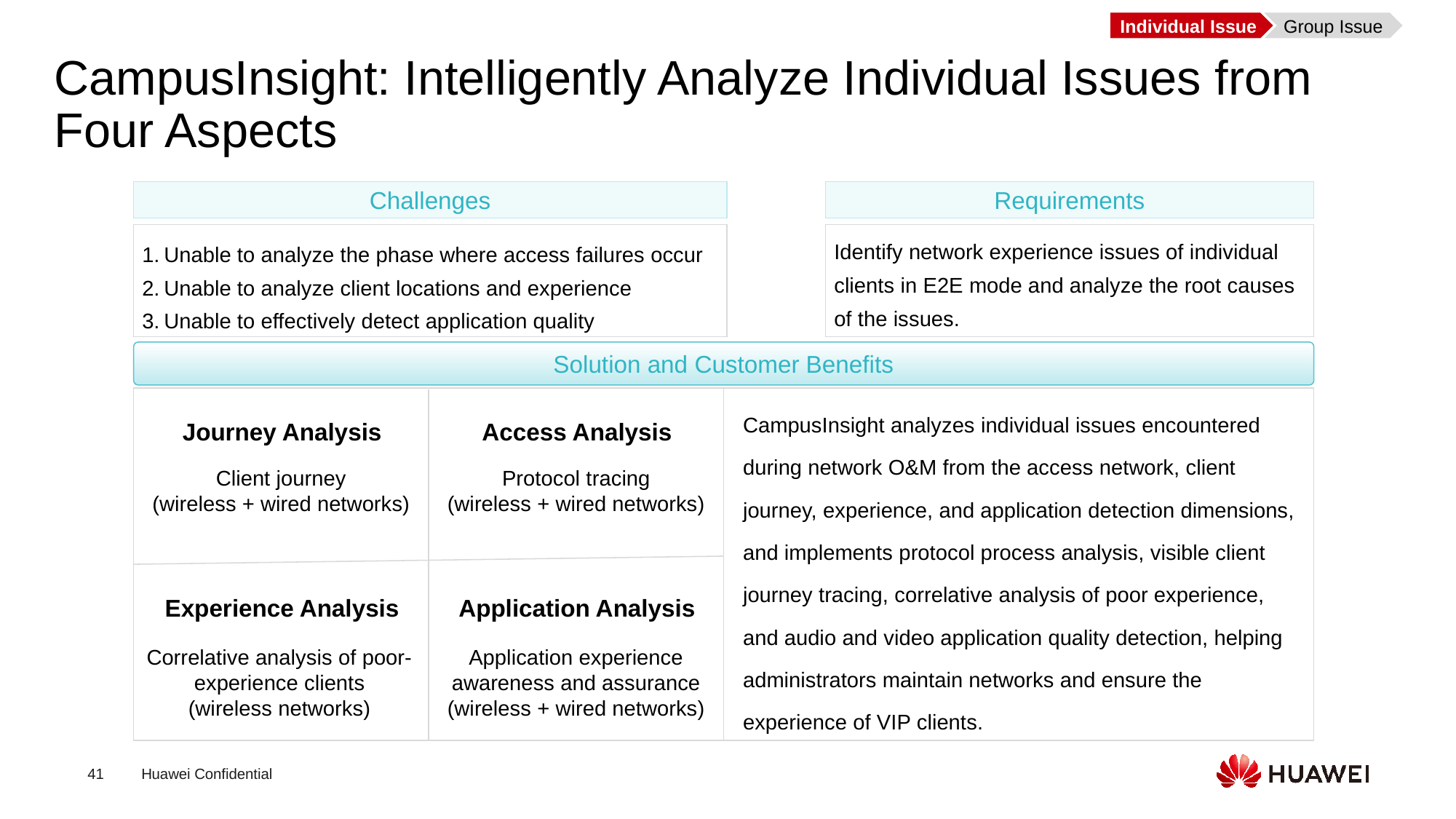

Individual Issue
Group Issue
# CampusInsight: Intelligently Analyze Individual Issues from Four Aspects
Challenges
Requirements
Unable to analyze the phase where access failures occur
Unable to analyze client locations and experience
Unable to effectively detect application quality
Identify network experience issues of individual clients in E2E mode and analyze the root causes of the issues.
Solution and Customer Benefits

CampusInsight analyzes individual issues encountered during network O&M from the access network, client journey, experience, and application detection dimensions, and implements protocol process analysis, visible client journey tracing, correlative analysis of poor experience, and audio and video application quality detection, helping administrators maintain networks and ensure the experience of VIP clients.
Journey Analysis
Access Analysis
Client journey
(wireless + wired networks)
Protocol tracing
(wireless + wired networks)
Experience Analysis
Application Analysis
Correlative analysis of poor-experience clients
(wireless networks)
Application experience awareness and assurance
(wireless + wired networks)